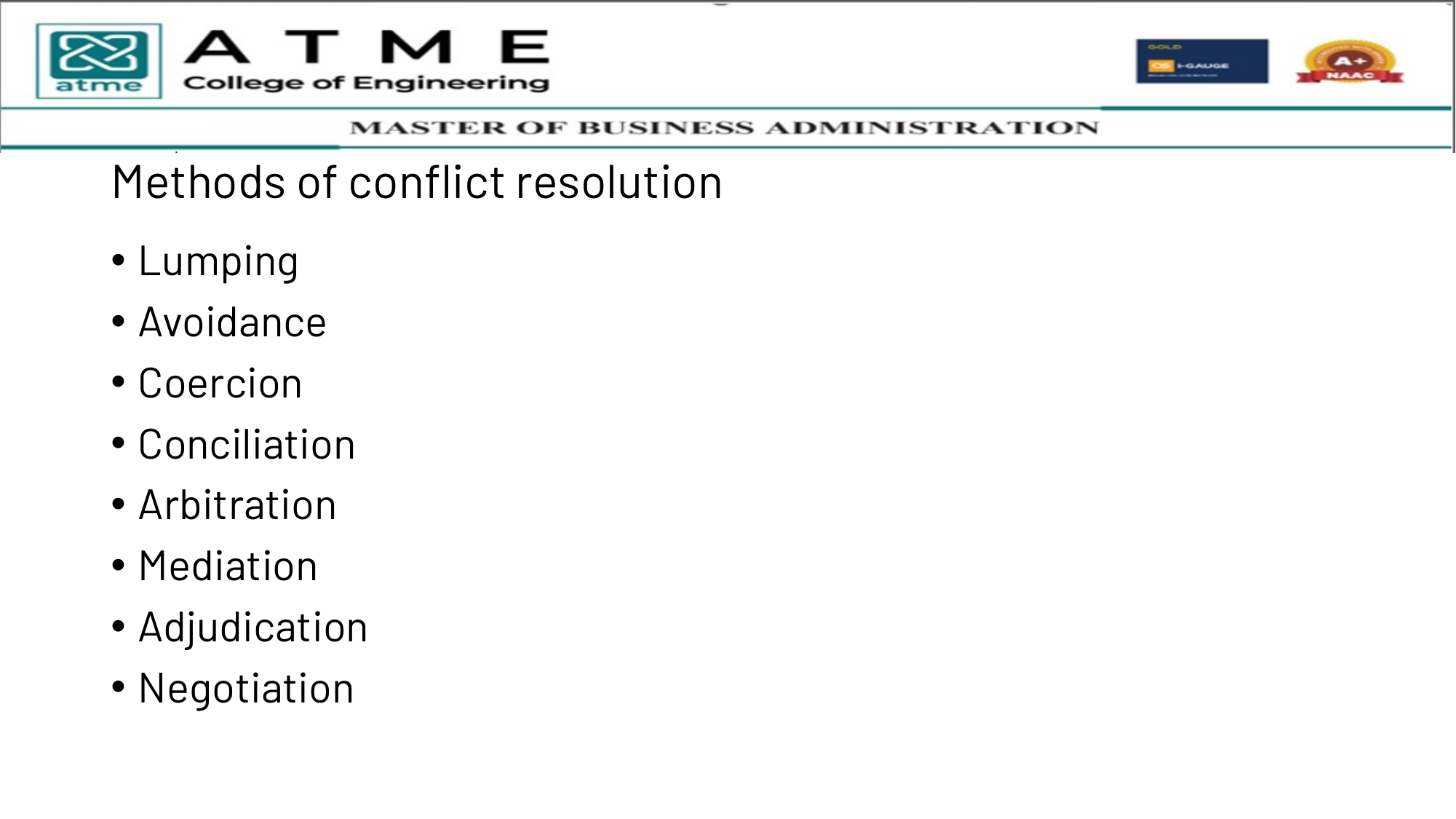

# Methods of conflict resolution
Lumping
Avoidance
Coercion
Conciliation
Arbitration
Mediation
Adjudication
Negotiation